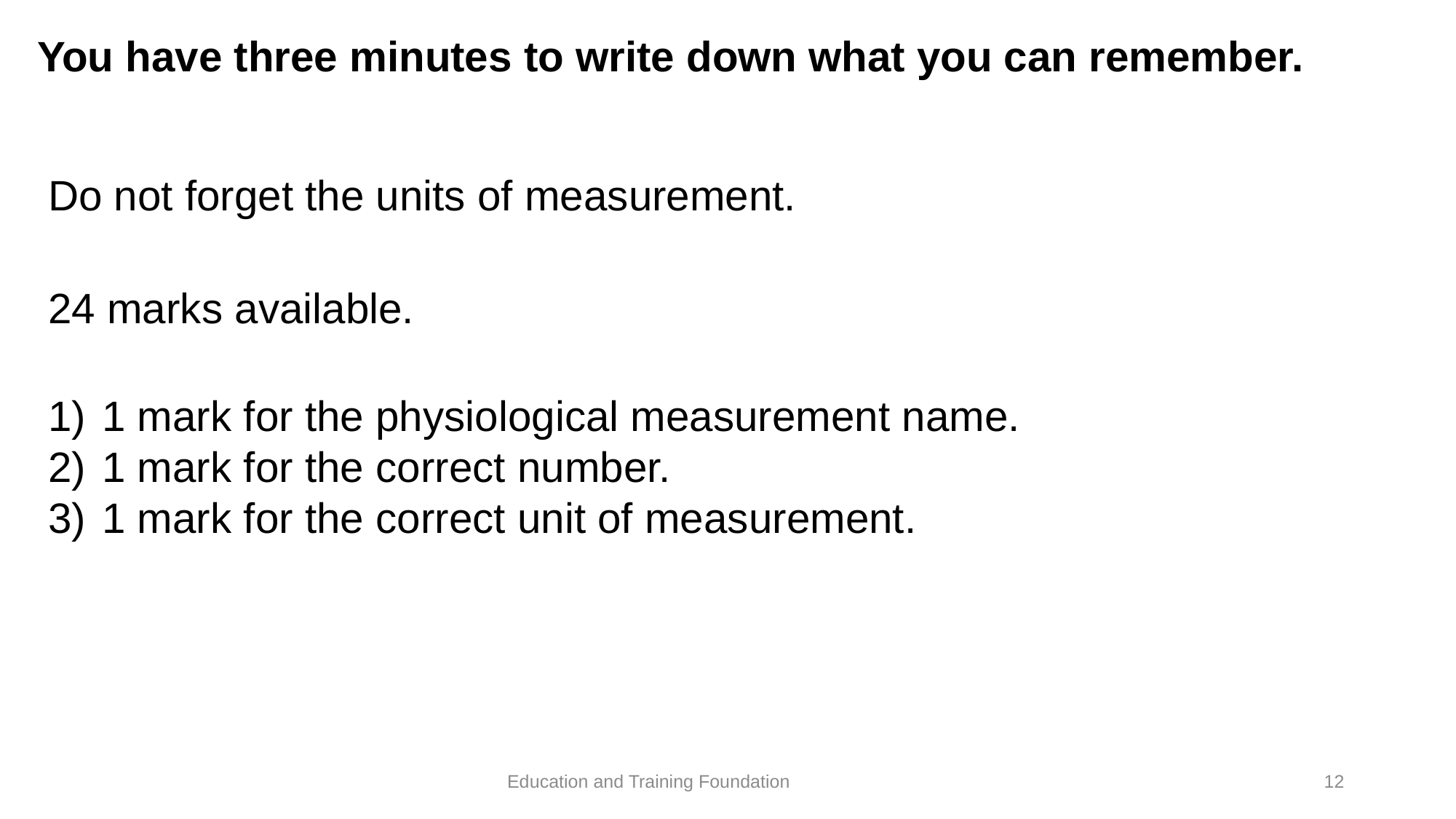

# You have three minutes to write down what you can remember.
Do not forget the units of measurement.

24 marks available.

1 mark for the physiological measurement name.
1 mark for the correct number.
1 mark for the correct unit of measurement.

12
Education and Training Foundation